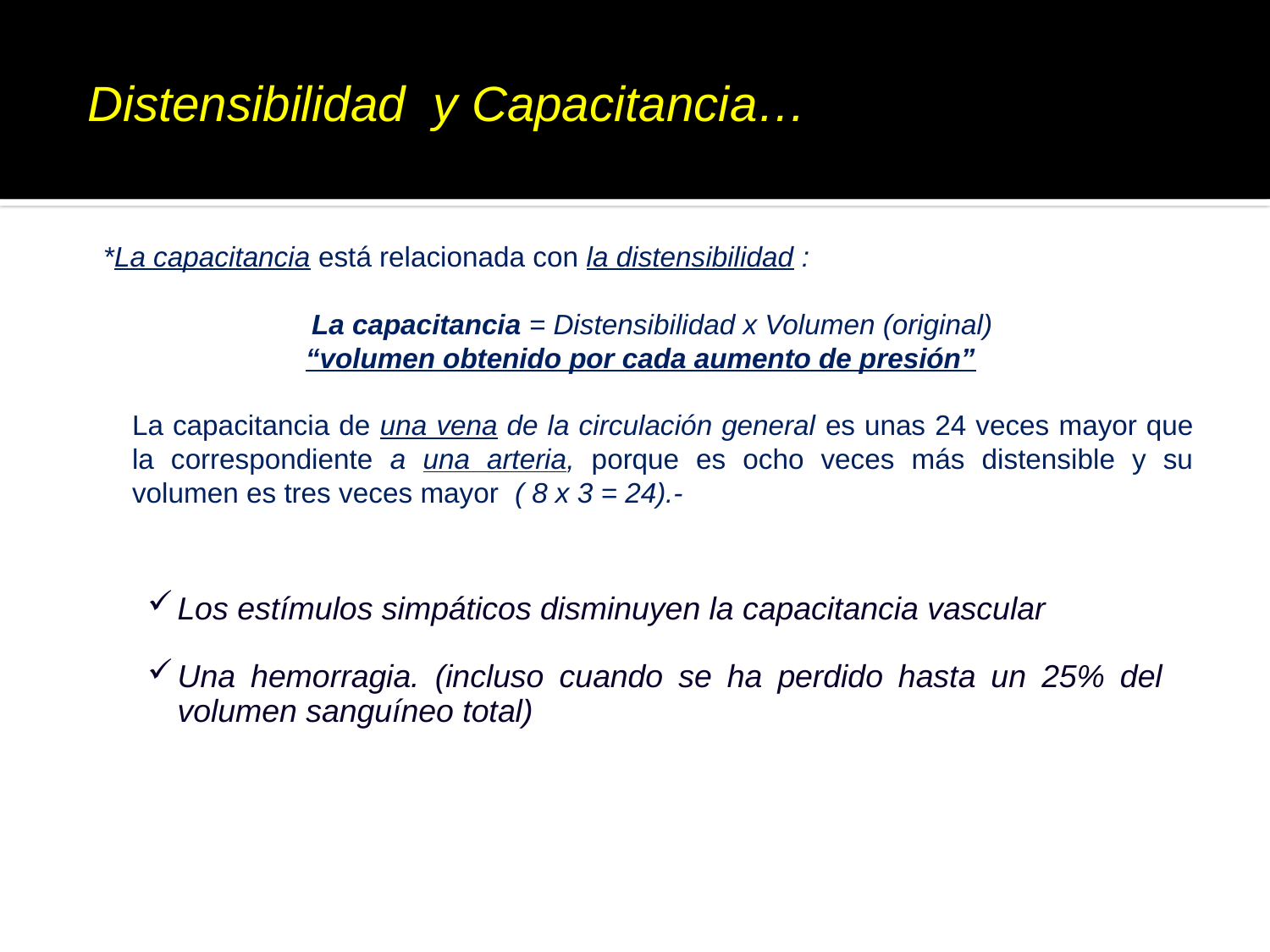

Distensibilidad  y Capacitancia…
  *La capacitancia está relacionada con la distensibilidad :

   La capacitancia = Distensibilidad x Volumen (original)
“volumen obtenido por cada aumento de presión”

	La capacitancia de una vena de la circulación general es unas 24 veces mayor que la correspondiente a una arteria, porque es ocho veces más distensible y su volumen es tres veces mayor  ( 8 x 3 = 24).-

Los estímulos simpáticos disminuyen la capacitancia vascular

Una hemorragia. (incluso cuando se ha perdido hasta un 25% del volumen sanguíneo total)